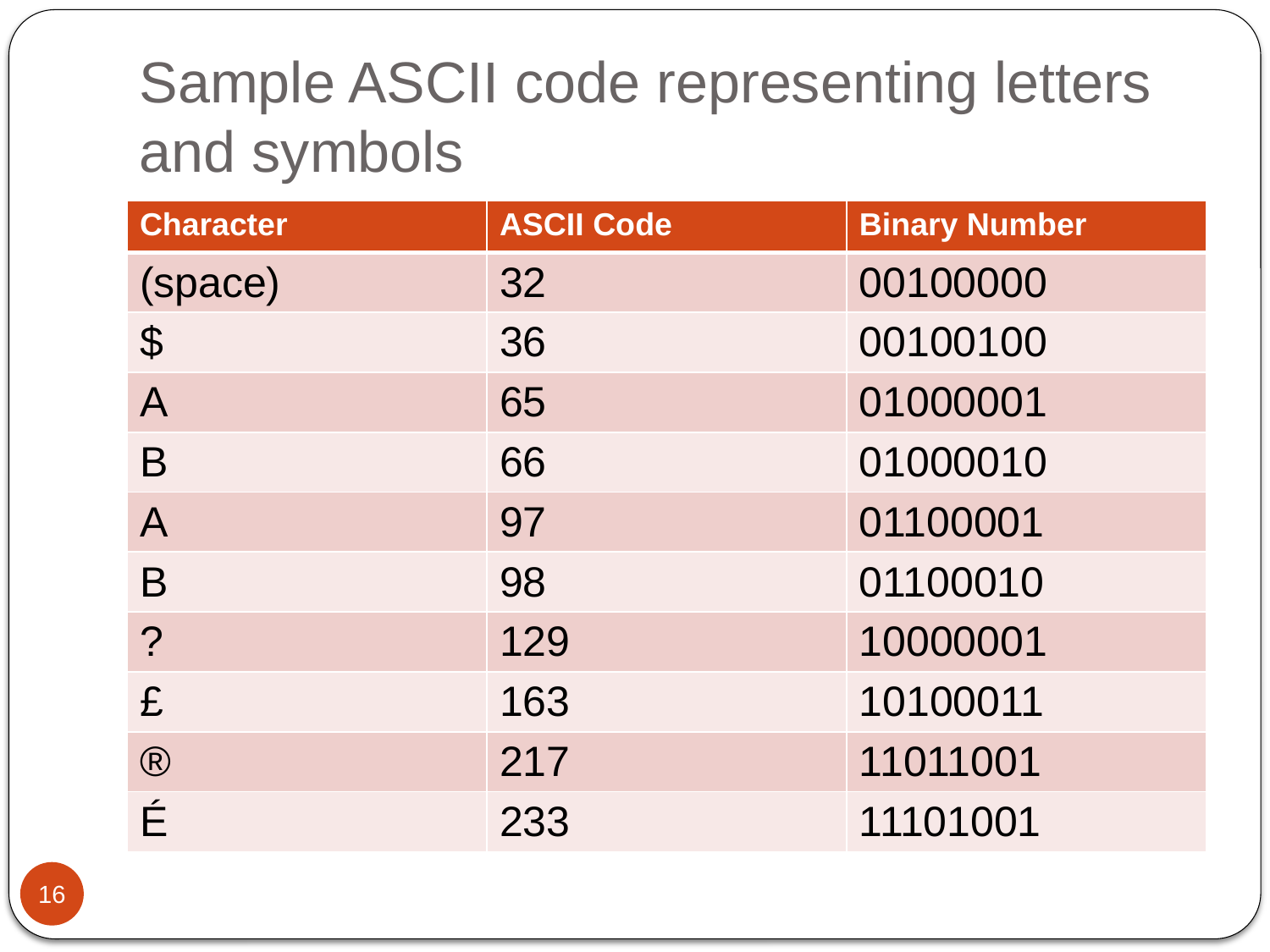

# Sample ASCII code representing letters and symbols
| Character | ASCII Code | Binary Number |
| --- | --- | --- |
| (space) | 32 | 00100000 |
| $ | 36 | 00100100 |
| A | 65 | 01000001 |
| B | 66 | 01000010 |
| A | 97 | 01100001 |
| B | 98 | 01100010 |
| ? | 129 | 10000001 |
| £ | 163 | 10100011 |
| ® | 217 | 11011001 |
| É | 233 | 11101001 |
16